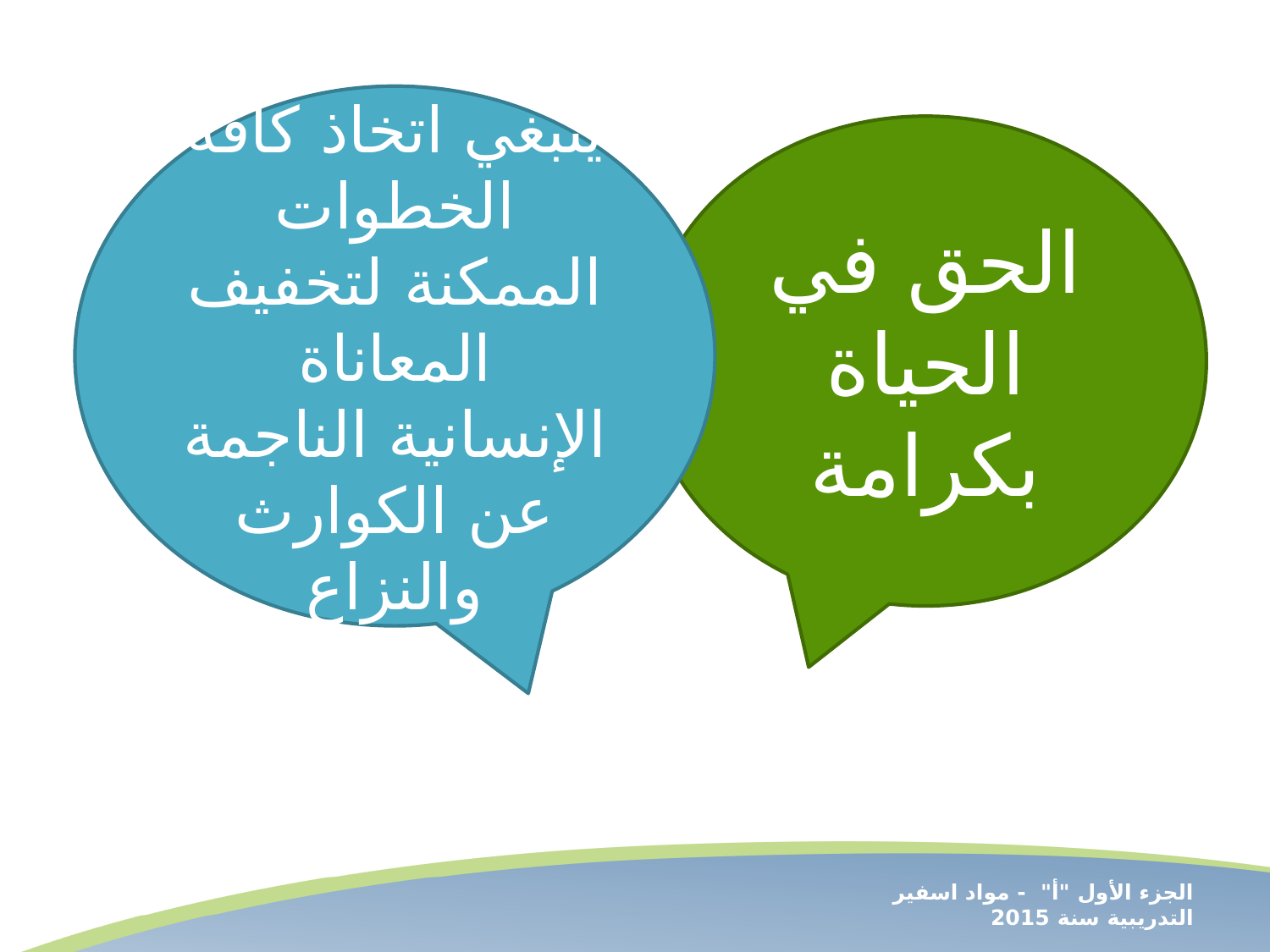

ينبغي اتخاذ كافة الخطوات الممكنة لتخفيف المعاناة الإنسانية الناجمة عن الكوارث والنزاع
الحق في الحياة بكرامة
الجزء الأول "أ"  - مواد اسفير التدريبية سنة 2015